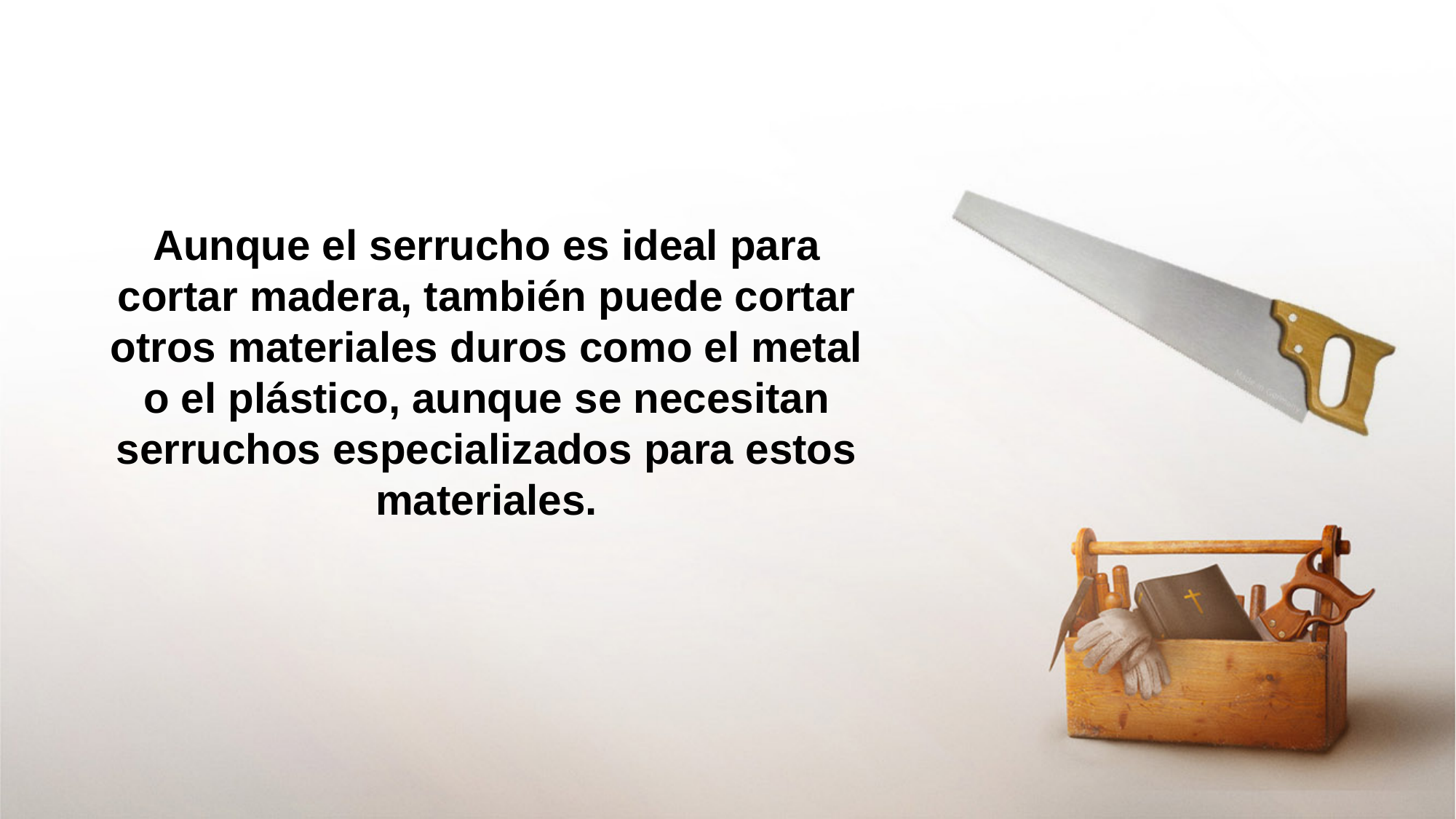

Aunque el serrucho es ideal para cortar madera, también puede cortar otros materiales duros como el metal o el plástico, aunque se necesitan serruchos especializados para estos materiales.